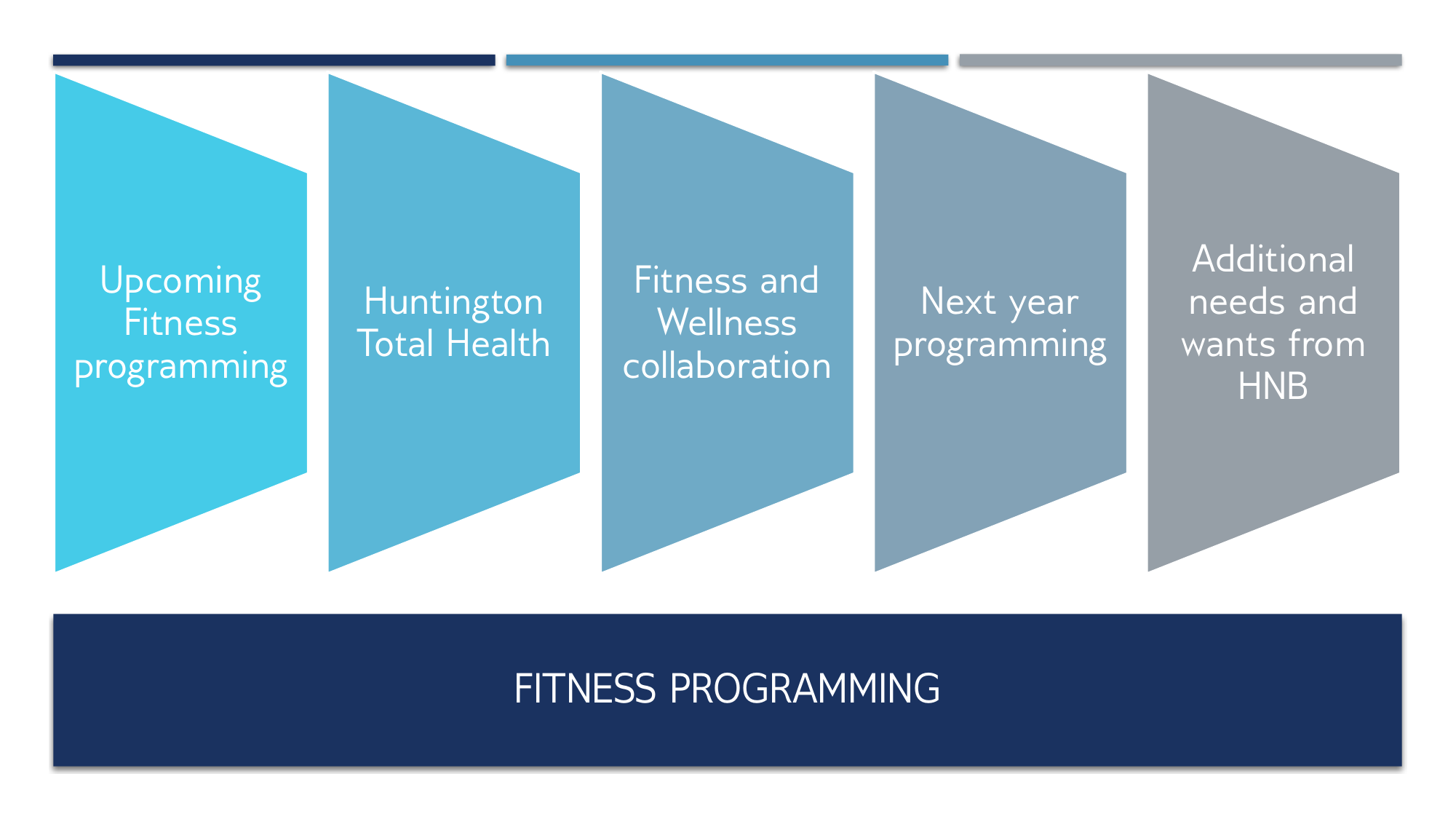

Upcoming Fitness programming
Huntington Total Health
Fitness and Wellness collaboration
Next year programming
Additional needs and wants from HNB
# Fitness Programming